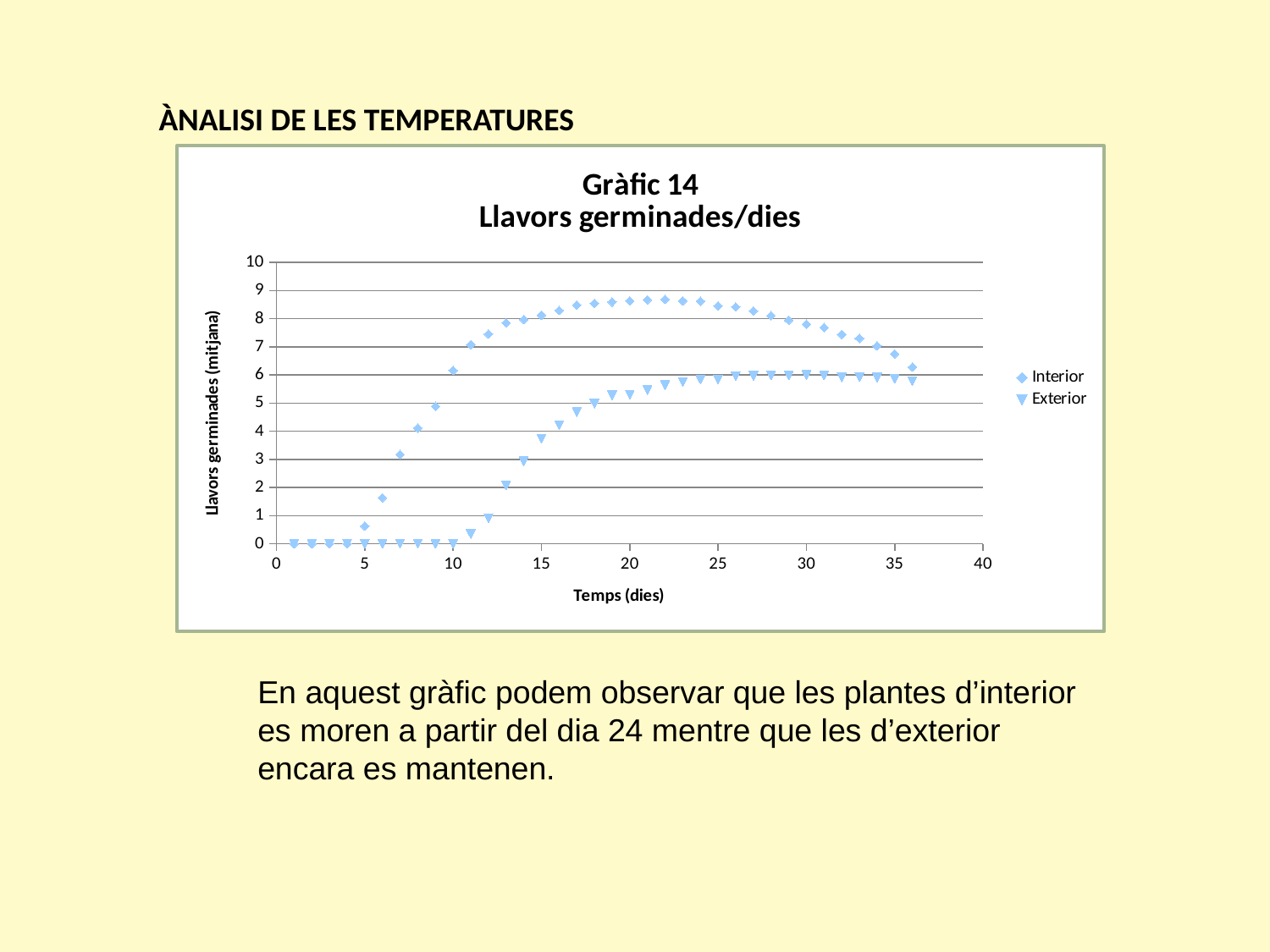

ÀNALISI DE LES TEMPERATURES

### Chart: Gràfic 14
Llavors germinades/dies

| Category |  |  |
|---|---|---|
En aquest gràfic podem observar que les plantes d’interior es moren a partir del dia 24 mentre que les d’exterior encara es mantenen.